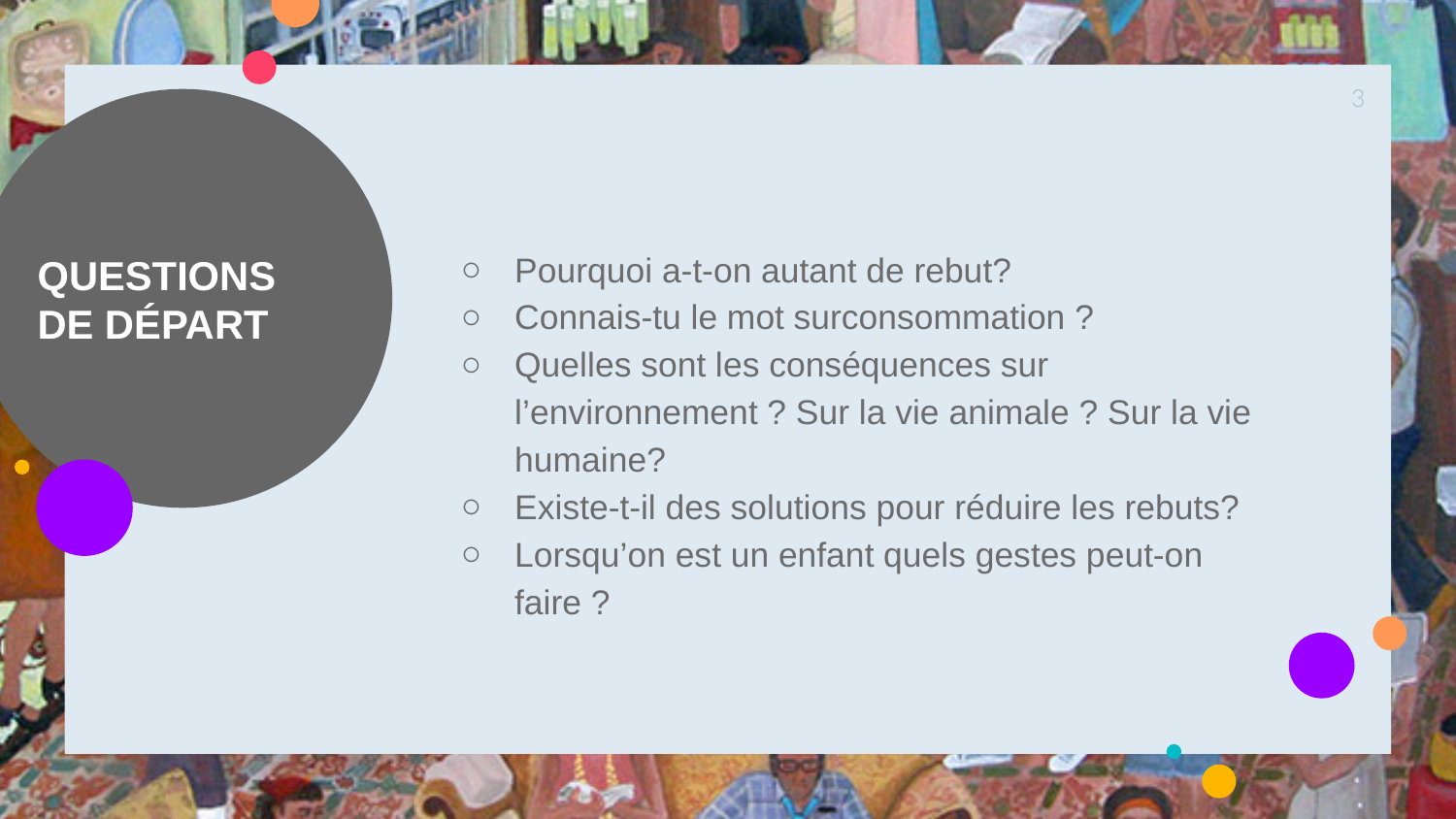

3
# QUESTIONS DE DÉPART
Pourquoi a-t-on autant de rebut?
Connais-tu le mot surconsommation ?
Quelles sont les conséquences sur l’environnement ? Sur la vie animale ? Sur la vie humaine?
Existe-t-il des solutions pour réduire les rebuts?
Lorsqu’on est un enfant quels gestes peut-on faire ?